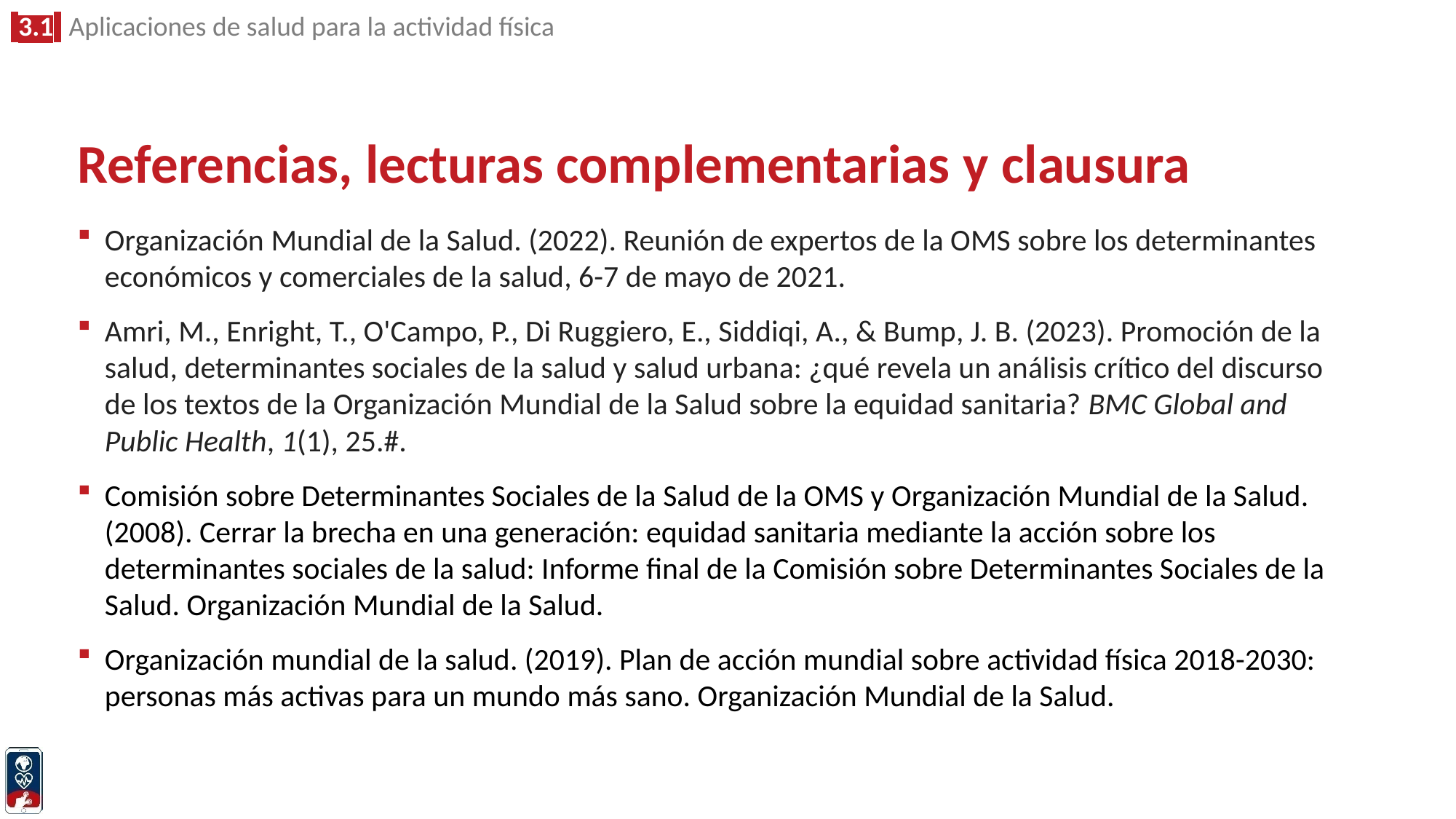

# Referencias, lecturas complementarias y clausura
Organización Mundial de la Salud. (2022). Reunión de expertos de la OMS sobre los determinantes económicos y comerciales de la salud, 6-7 de mayo de 2021.
Amri, M., Enright, T., O'Campo, P., Di Ruggiero, E., Siddiqi, A., & Bump, J. B. (2023). Promoción de la salud, determinantes sociales de la salud y salud urbana: ¿qué revela un análisis crítico del discurso de los textos de la Organización Mundial de la Salud sobre la equidad sanitaria? BMC Global and Public Health, 1(1), 25.#.
Comisión sobre Determinantes Sociales de la Salud de la OMS y Organización Mundial de la Salud. (2008). Cerrar la brecha en una generación: equidad sanitaria mediante la acción sobre los determinantes sociales de la salud: Informe final de la Comisión sobre Determinantes Sociales de la Salud. Organización Mundial de la Salud.
Organización mundial de la salud. (2019). Plan de acción mundial sobre actividad física 2018-2030: personas más activas para un mundo más sano. Organización Mundial de la Salud.